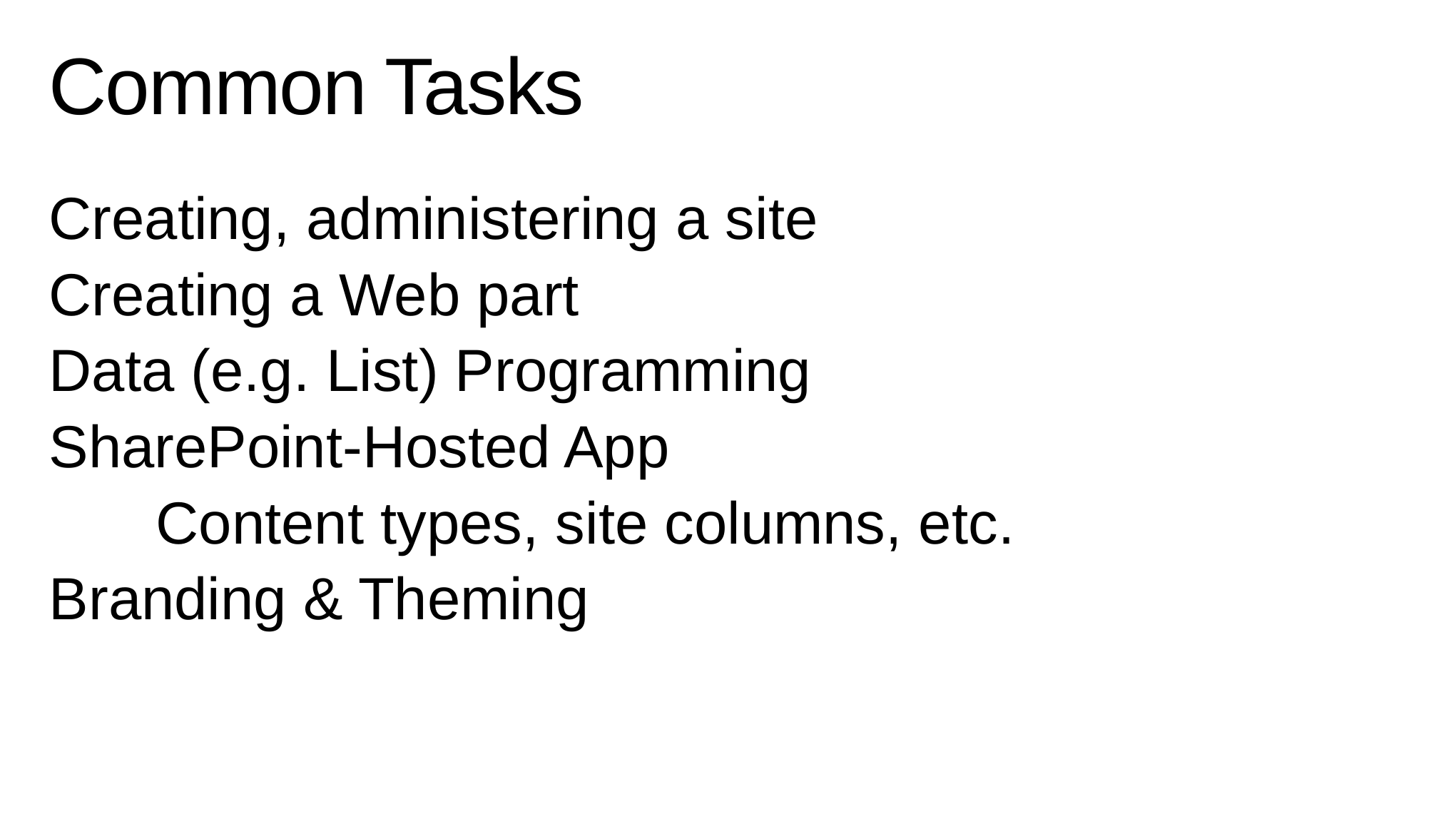

# Common Tasks
Creating, administering a site
Creating a Web part
Data (e.g. List) Programming
SharePoint-Hosted App
	Content types, site columns, etc.
Branding & Theming